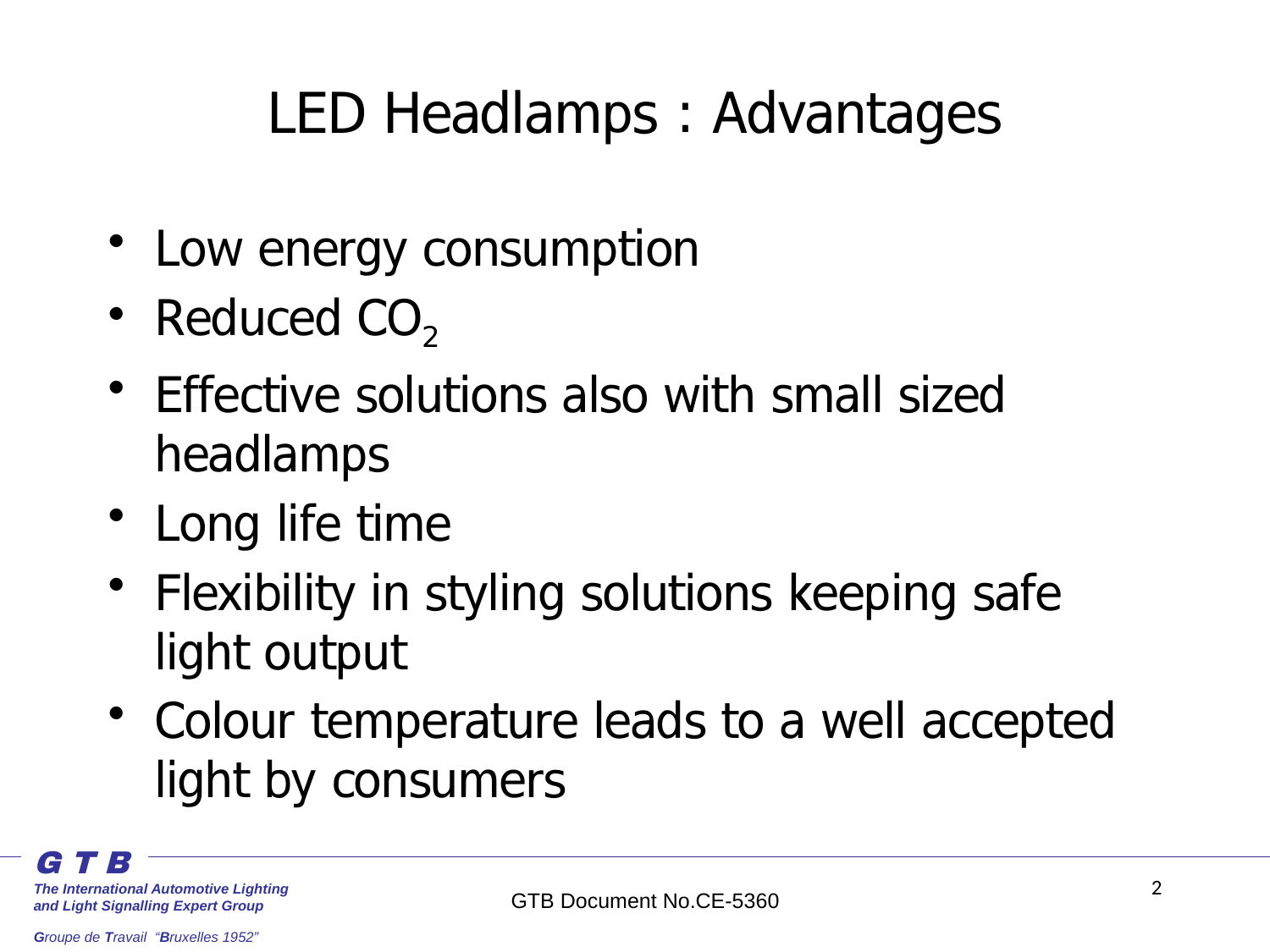

# LED Headlamps : Advantages
Low energy consumption
Reduced CO2
Effective solutions also with small sized headlamps
Long life time
Flexibility in styling solutions keeping safe light output
Colour temperature leads to a well accepted light by consumers

2
GTB Document No.CE-5360